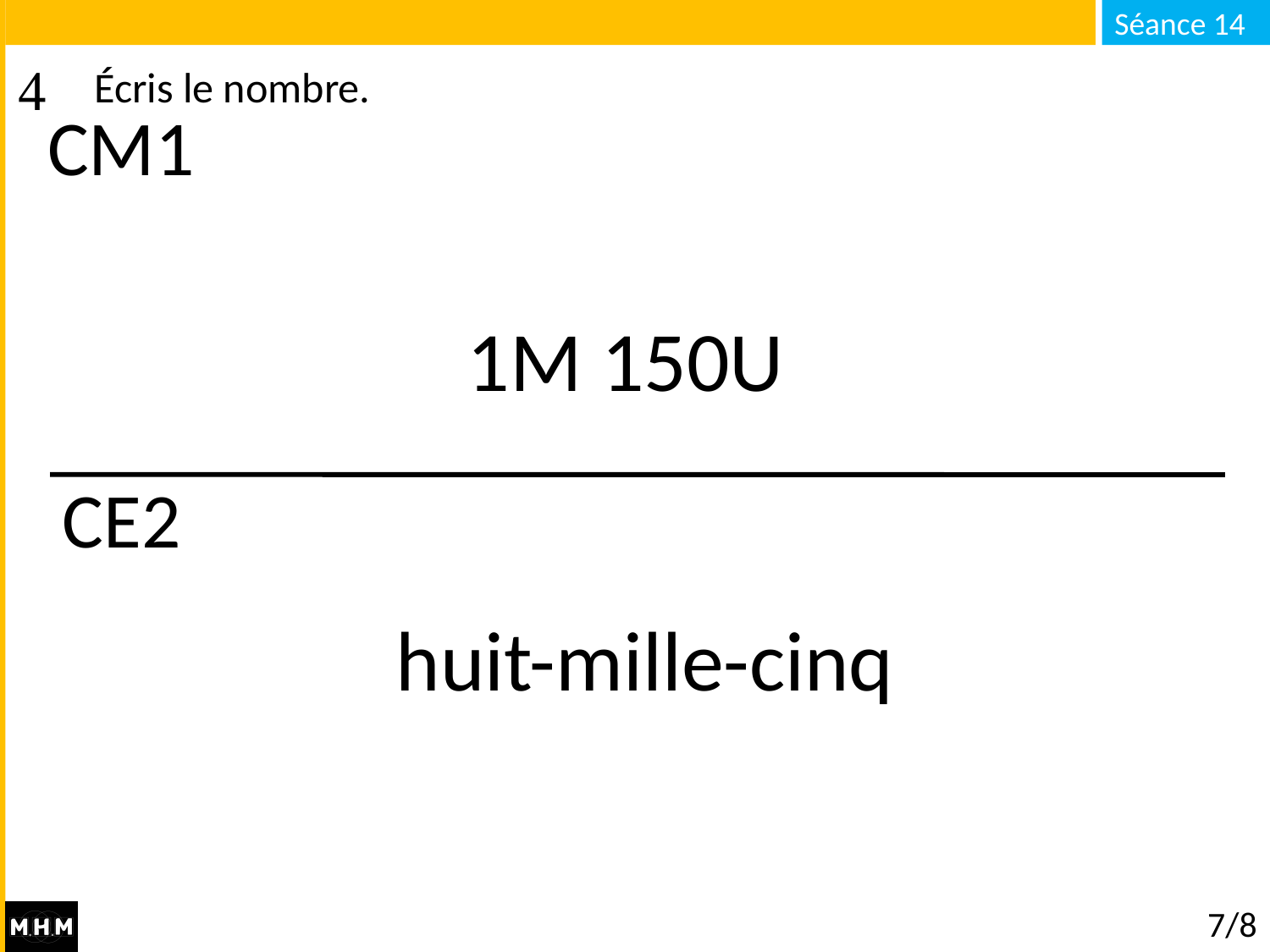

# Écris le nombre.
CM1
1M 150U
CE2

huit-mille-cinq
7/8